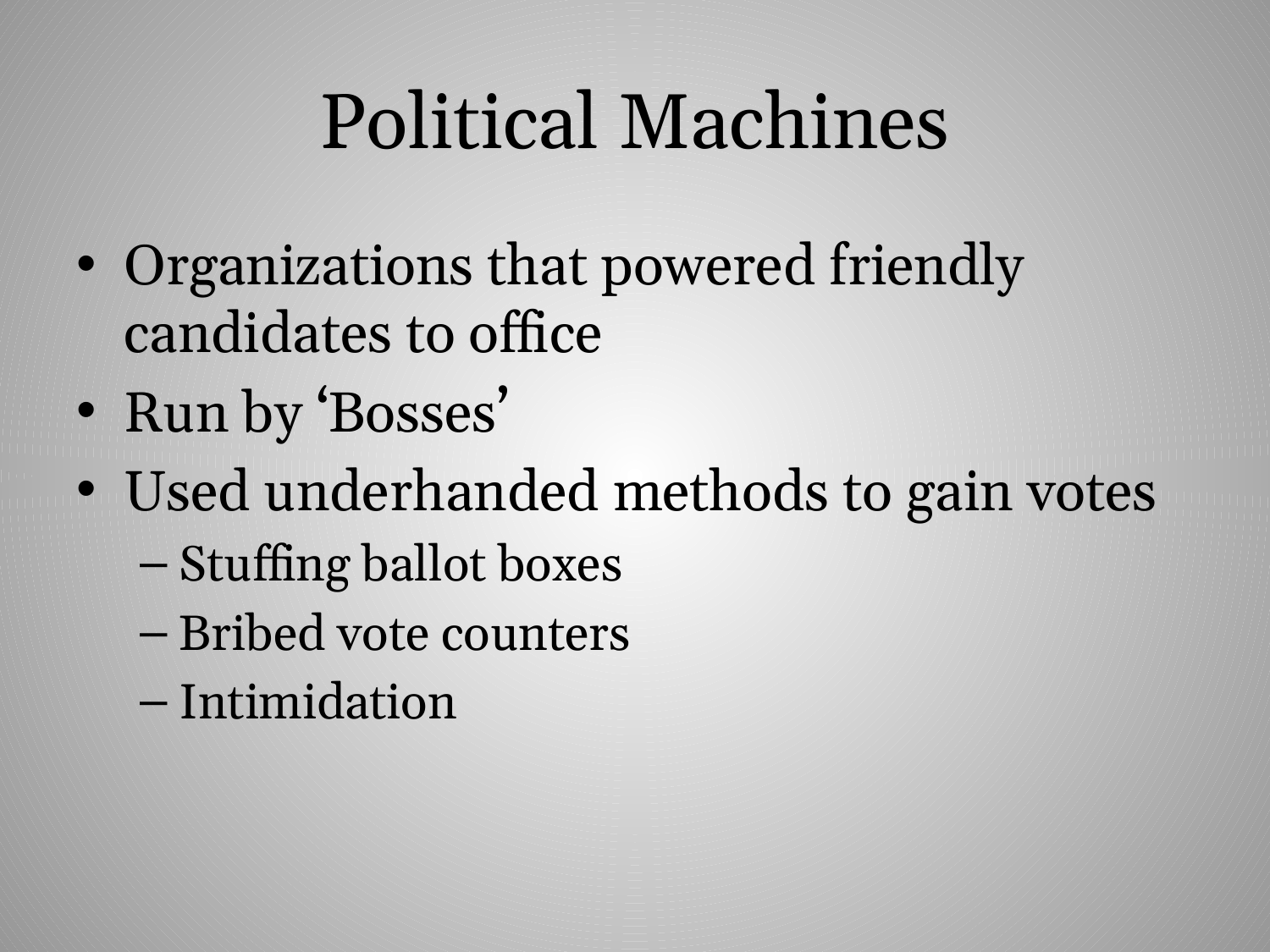

# Political Machines
Organizations that powered friendly candidates to office
Run by ‘Bosses’
Used underhanded methods to gain votes
Stuffing ballot boxes
Bribed vote counters
Intimidation